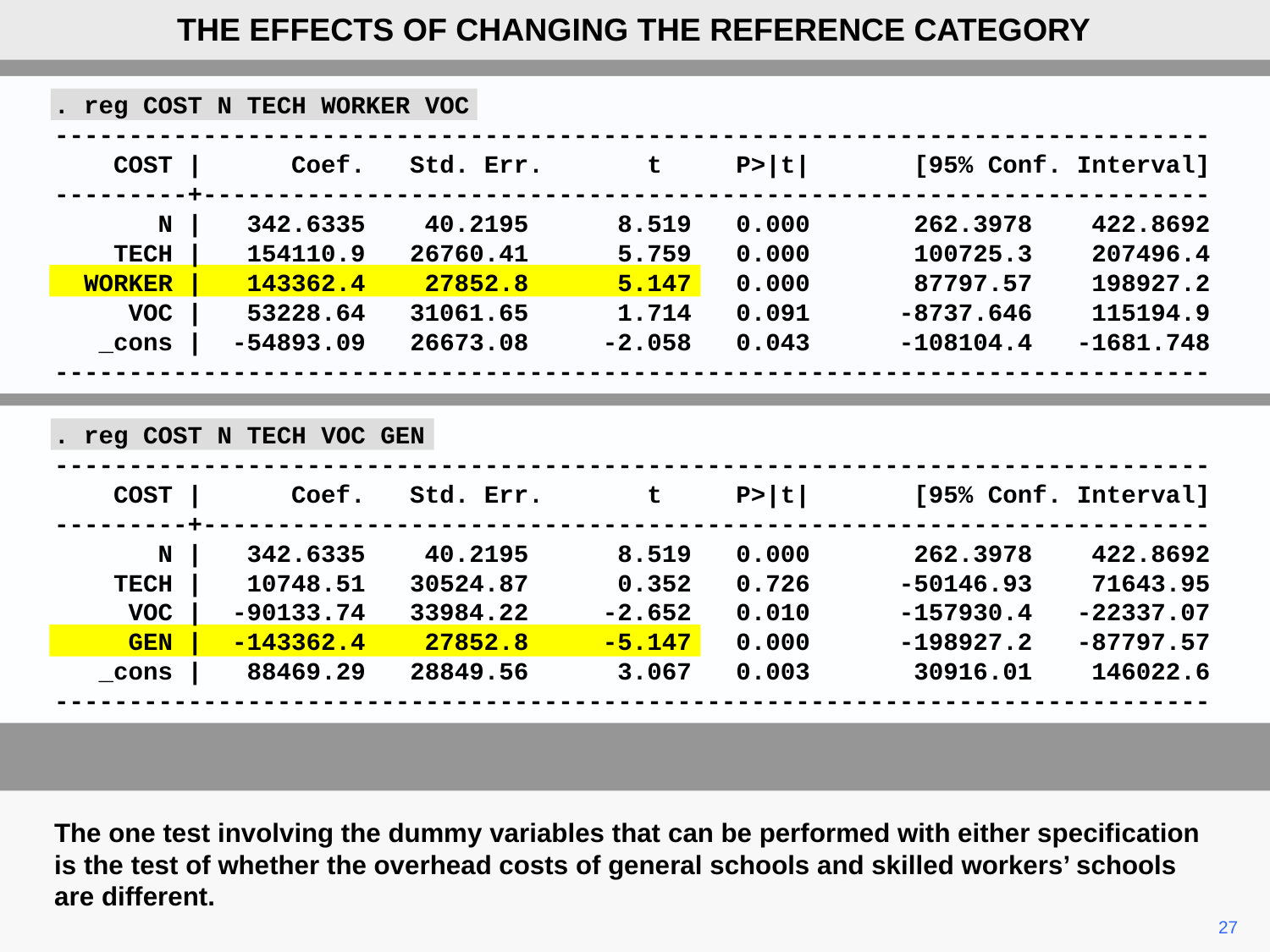

THE EFFECTS OF CHANGING THE REFERENCE CATEGORY

. reg COST N TECH WORKER VOC
------------------------------------------------------------------------------
    COST |      Coef.   Std. Err.       t     P>|t|       [95% Conf. Interval]
---------+--------------------------------------------------------------------
       N |   342.6335    40.2195      8.519   0.000       262.3978    422.8692
    TECH |   154110.9   26760.41      5.759   0.000       100725.3    207496.4
  WORKER |   143362.4    27852.8      5.147   0.000       87797.57    198927.2
     VOC |   53228.64   31061.65      1.714   0.091      -8737.646    115194.9
   _cons |  -54893.09   26673.08     -2.058   0.043      -108104.4   -1681.748
------------------------------------------------------------------------------

. reg COST N TECH VOC GEN
------------------------------------------------------------------------------
    COST |      Coef.   Std. Err.       t     P>|t|       [95% Conf. Interval]
---------+--------------------------------------------------------------------
       N |   342.6335    40.2195      8.519   0.000       262.3978    422.8692
    TECH |   10748.51   30524.87      0.352   0.726      -50146.93    71643.95
     VOC |  -90133.74   33984.22     -2.652   0.010      -157930.4   -22337.07
     GEN |  -143362.4    27852.8     -5.147   0.000      -198927.2   -87797.57
   _cons |   88469.29   28849.56      3.067   0.003       30916.01    146022.6
------------------------------------------------------------------------------

The one test involving the dummy variables that can be performed with either specification is the test of whether the overhead costs of general schools and skilled workers’ schools are different.
27